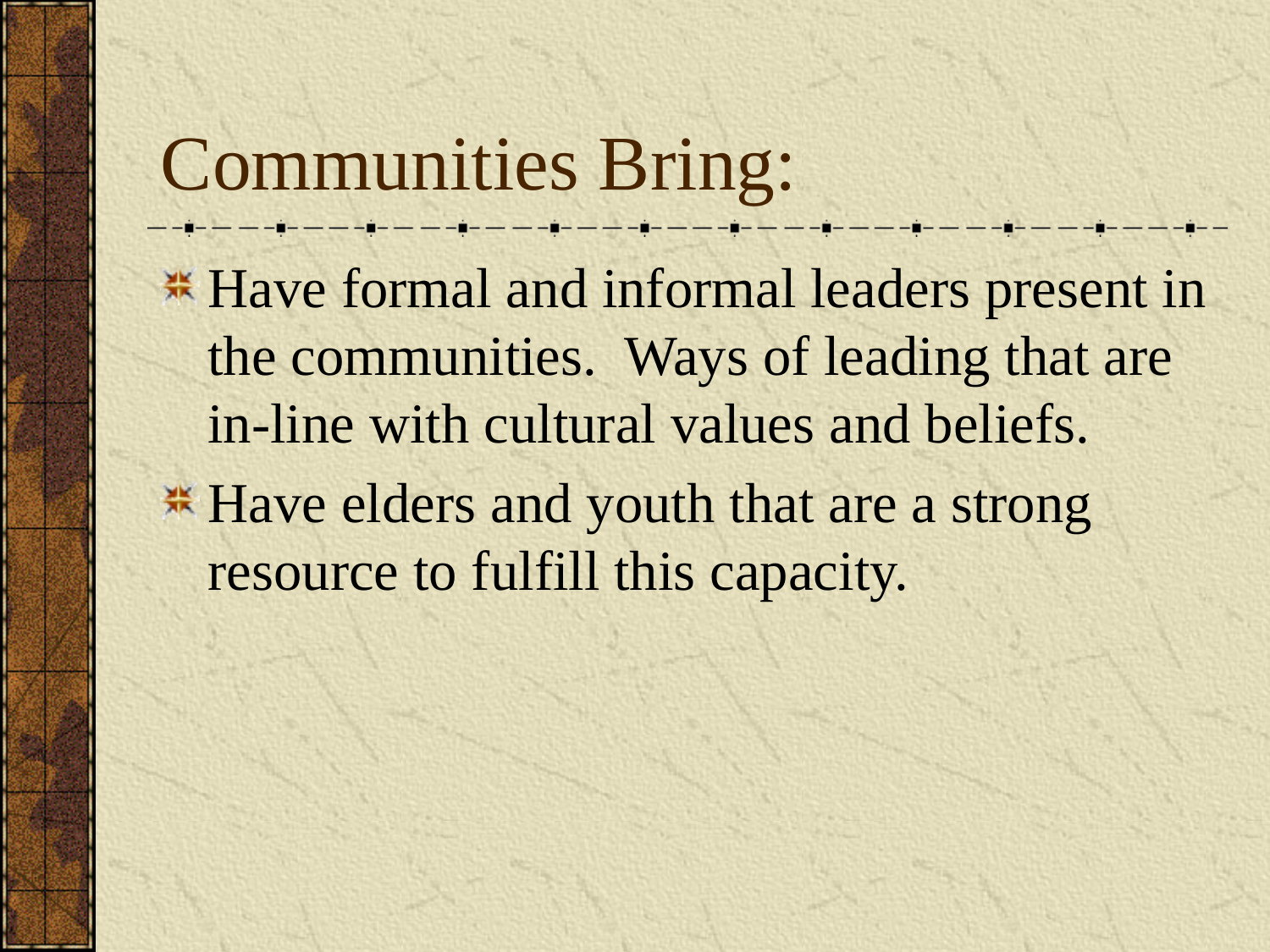

# Communities Bring:
Have formal and informal leaders present in the communities.  Ways of leading that are in-line with cultural values and beliefs.
Have elders and youth that are a strong resource to fulfill this capacity.